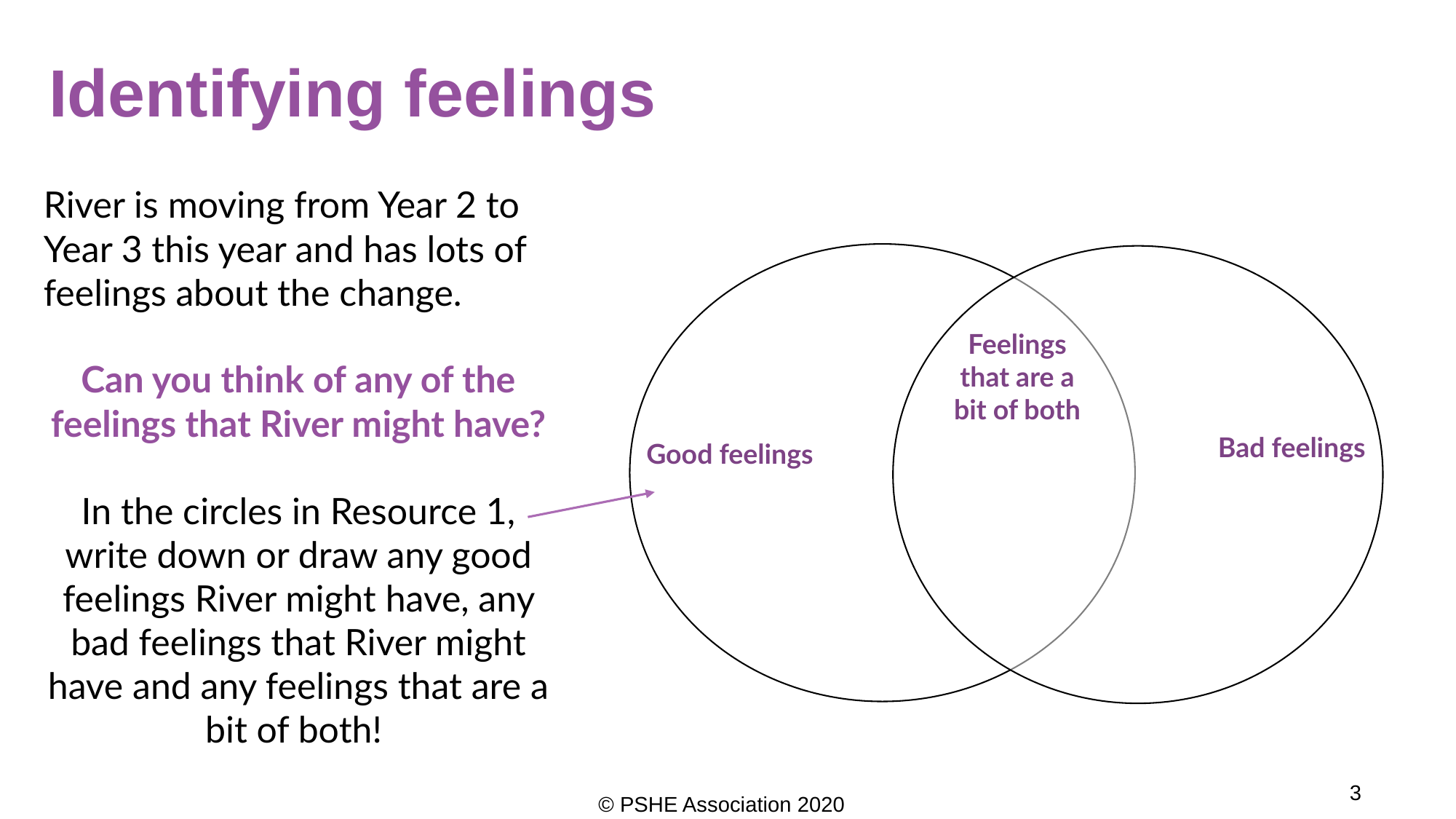

Identifying feelings

River is moving from Year 2 to Year 3 this year and has lots of feelings about the change.

Can you think of any of the feelings that River might have?

In the circles in Resource 1, write down or draw any good feelings River might have, any bad feelings that River might have and any feelings that are a bit of both!

Feelings that are a bit of both
Bad feelings
Good feelings
3
© PSHE Association 2020